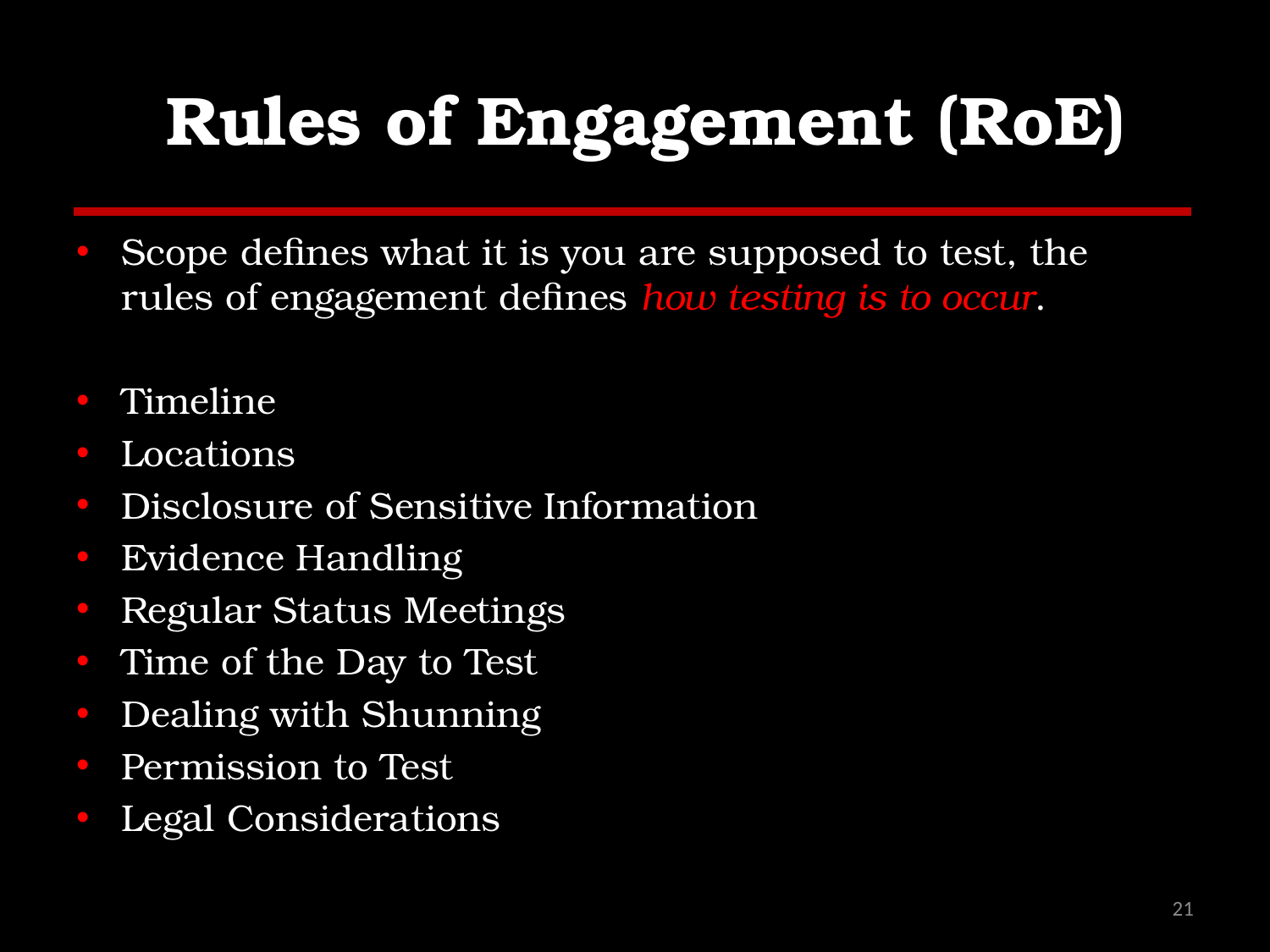

# Rules of Engagement (RoE)
Scope defines what it is you are supposed to test, the rules of engagement defines how testing is to occur.

Timeline
Locations
Disclosure of Sensitive Information
Evidence Handling
Regular Status Meetings
Time of the Day to Test
Dealing with Shunning
Permission to Test
Legal Considerations

21